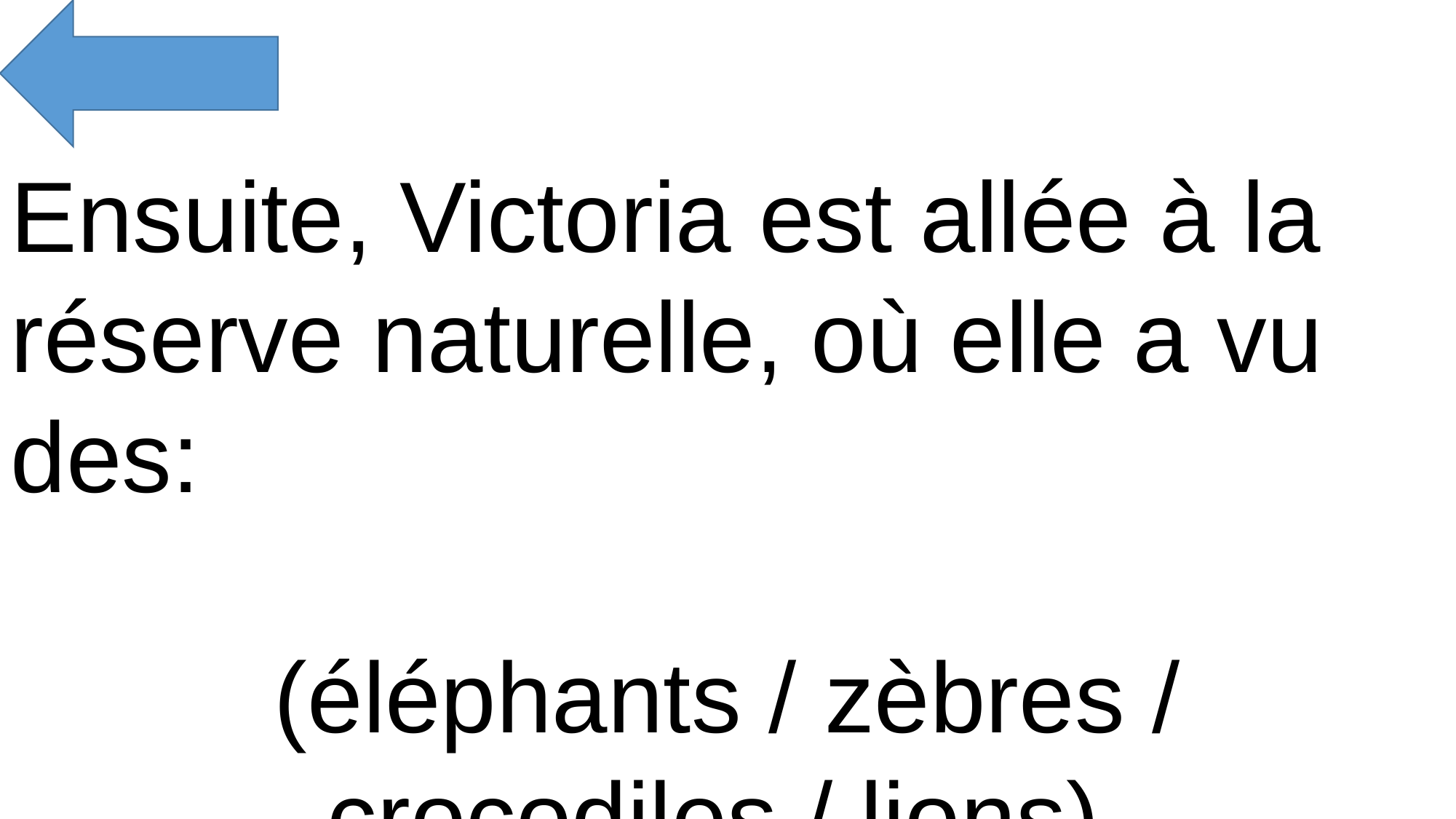

Ensuite, Victoria est allée à la réserve naturelle, où elle a vu des:

(éléphants / zèbres / crocodiles / lions)